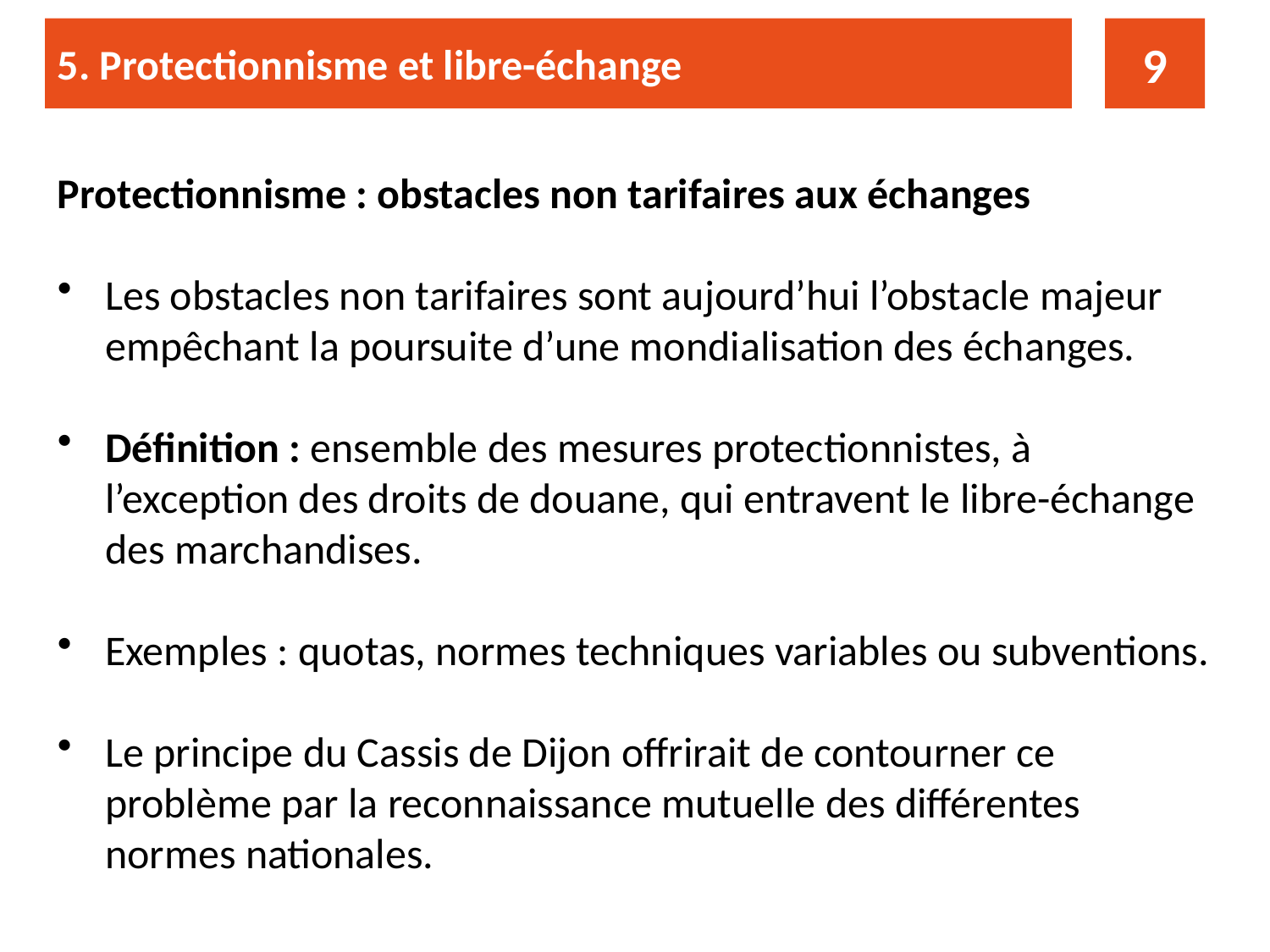

5. Protectionnisme et libre-échange
9

Protectionnisme : obstacles non tarifaires aux échanges

Les obstacles non tarifaires sont aujourd’hui l’obstacle majeur empêchant la poursuite d’une mondialisation des échanges.

Définition : ensemble des mesures protectionnistes, à l’exception des droits de douane, qui entravent le libre-échange des marchandises.

Exemples : quotas, normes techniques variables ou subventions.

Le principe du Cassis de Dijon offrirait de contourner ce problème par la reconnaissance mutuelle des différentes normes nationales.